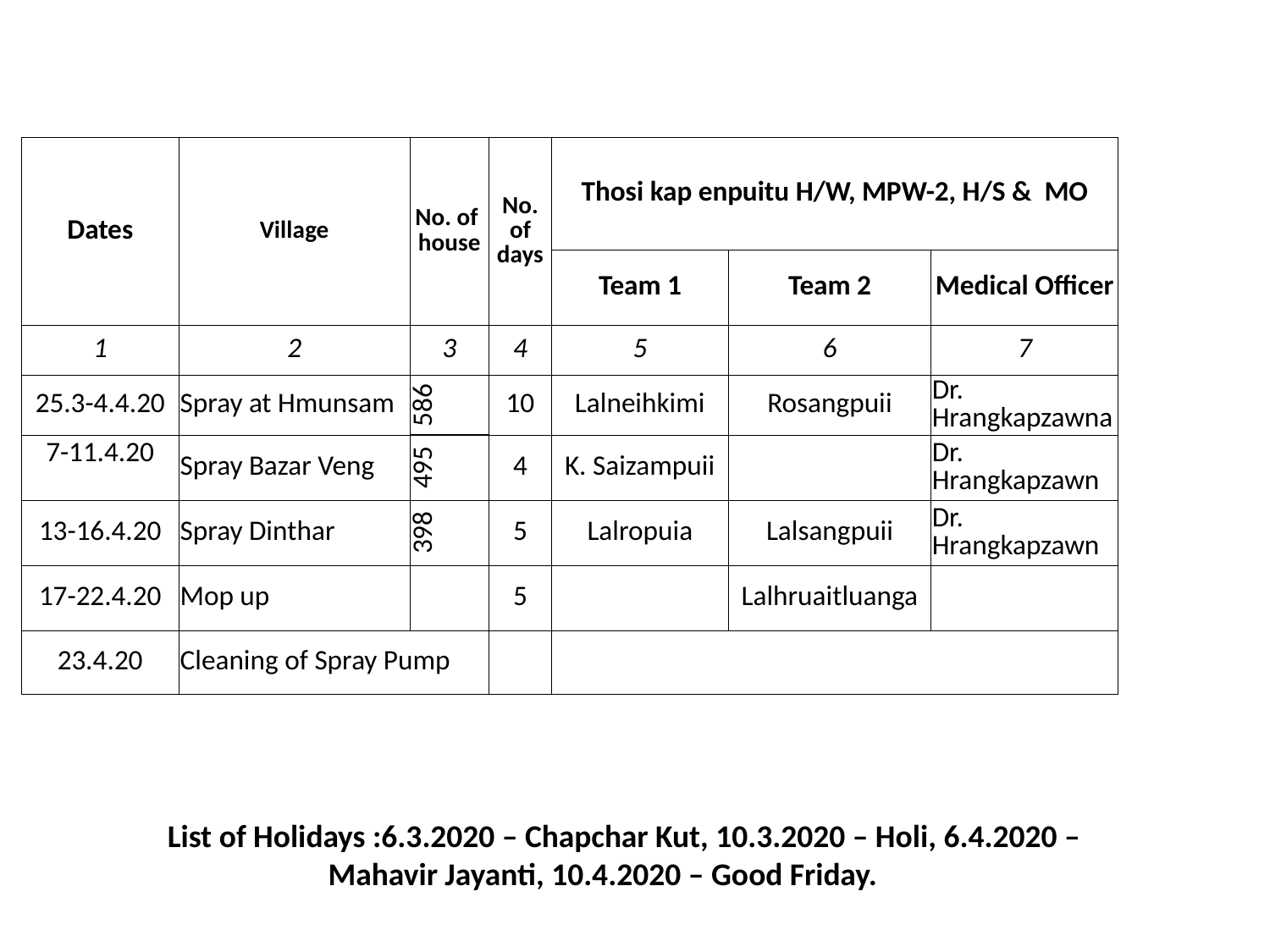

| Dates | Village | No. of house | No. of days | Thosi kap enpuitu H/W, MPW-2, H/S & MO |  |  |
| --- | --- | --- | --- | --- | --- | --- |
|  |  |  |  | Team 1 | Team 2 | Medical Officer |
| 1 | 2 | 3 | 4 | 5 | 6 | 7 |
| 25.3-4.4.20 | Spray at Hmunsam | 586 | 10 | Lalneihkimi | Rosangpuii | Dr. Hrangkapzawna |
| 7-11.4.20 | Spray Bazar Veng | 495 | 4 | K. Saizampuii |  | Dr. Hrangkapzawn |
| 13-16.4.20 | Spray Dinthar | 398 | 5 | Lalropuia | Lalsangpuii | Dr. Hrangkapzawn |
| 17-22.4.20 | Mop up |  | 5 |  | Lalhruaitluanga |  |
| 23.4.20 | Cleaning of Spray Pump |  |  |  |  |  |
List of Holidays :6.3.2020 – Chapchar Kut, 10.3.2020 – Holi, 6.4.2020 – Mahavir Jayanti, 10.4.2020 – Good Friday.